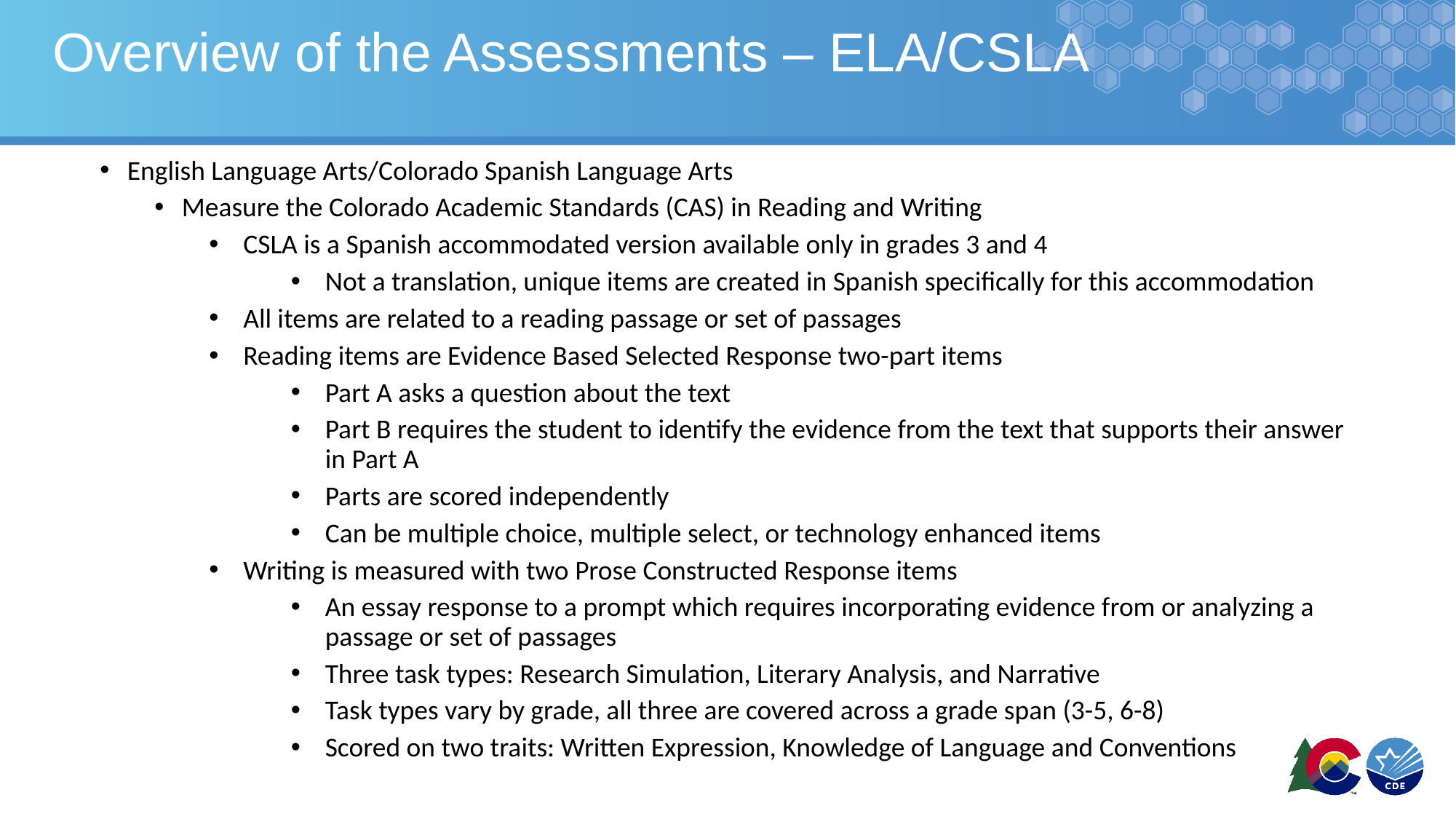

# Overview of the Assessments – ELA/CSLA
English Language Arts/Colorado Spanish Language Arts
Measure the Colorado Academic Standards (CAS) in Reading and Writing
CSLA is a Spanish accommodated version available only in grades 3 and 4
Not a translation, unique items are created in Spanish specifically for this accommodation
All items are related to a reading passage or set of passages
Reading items are Evidence Based Selected Response two-part items
Part A asks a question about the text
Part B requires the student to identify the evidence from the text that supports their answer in Part A
Parts are scored independently
Can be multiple choice, multiple select, or technology enhanced items
Writing is measured with two Prose Constructed Response items
An essay response to a prompt which requires incorporating evidence from or analyzing a passage or set of passages
Three task types: Research Simulation, Literary Analysis, and Narrative
Task types vary by grade, all three are covered across a grade span (3-5, 6-8)
Scored on two traits: Written Expression, Knowledge of Language and Conventions